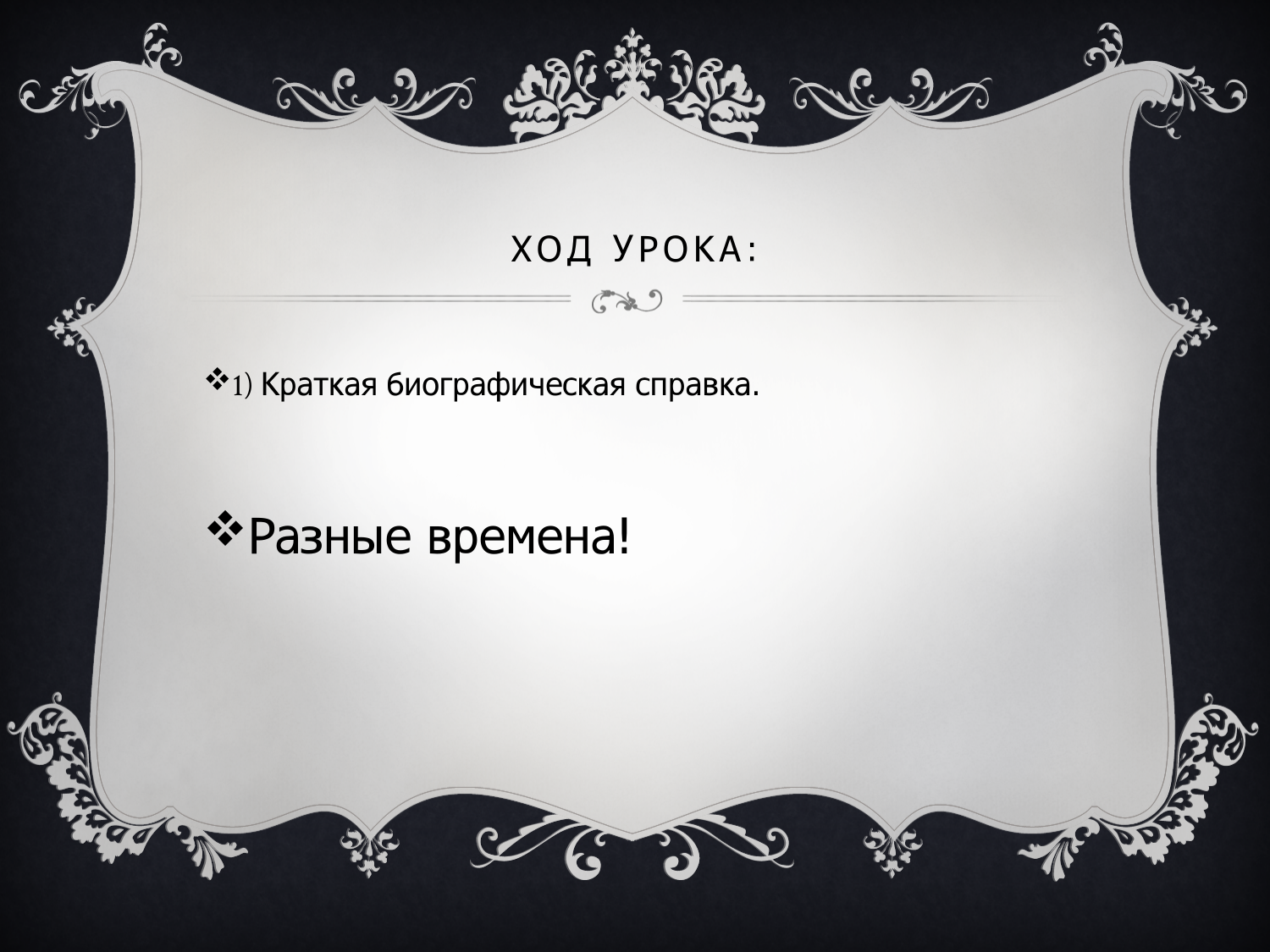

# Ход урока:
1) Краткая биографическая справка.

Разные времена!